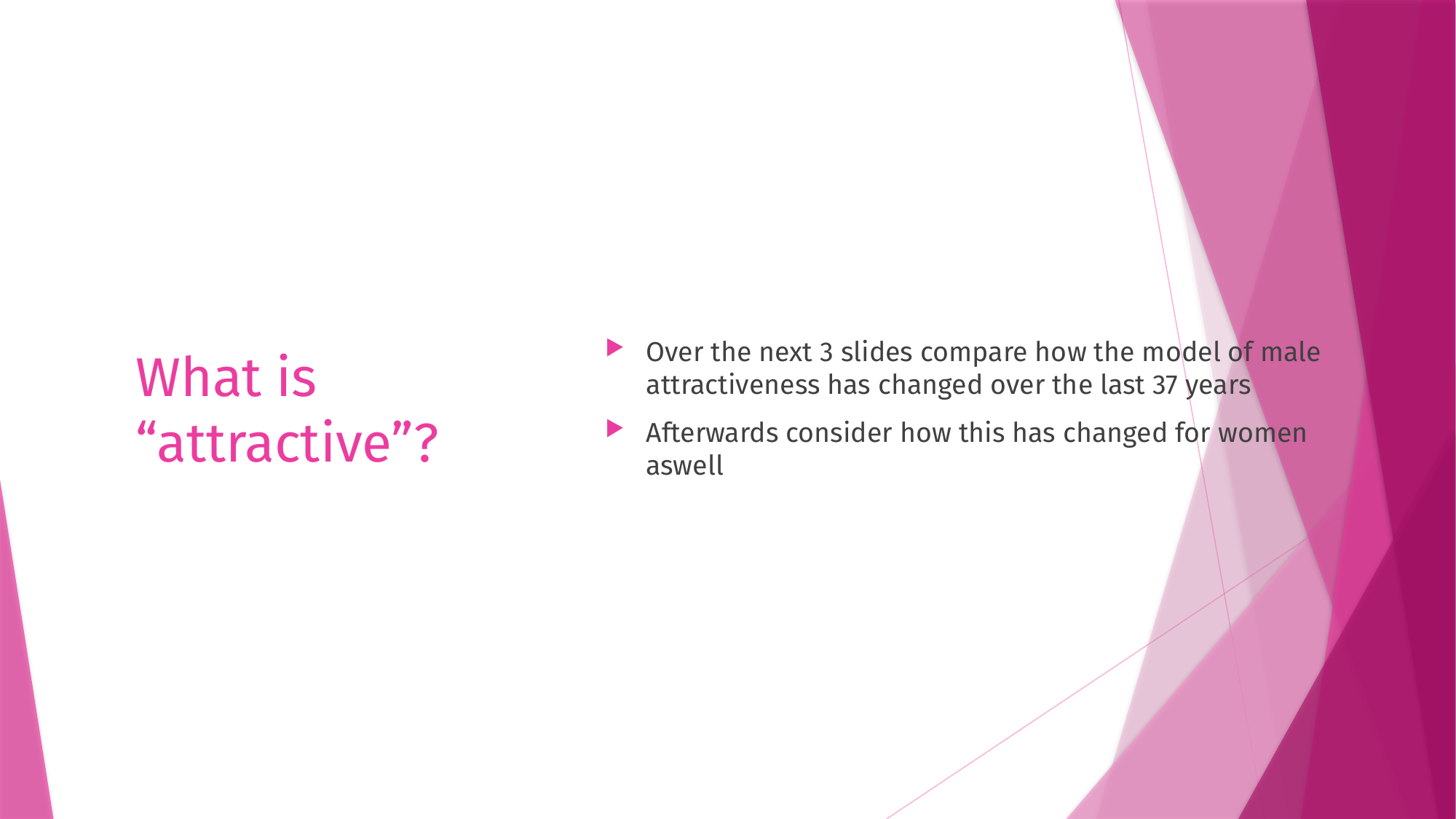

Over the next 3 slides compare how the model of male attractiveness has changed over the last 37 years
Afterwards consider how this has changed for women aswell
# What is “attractive”?